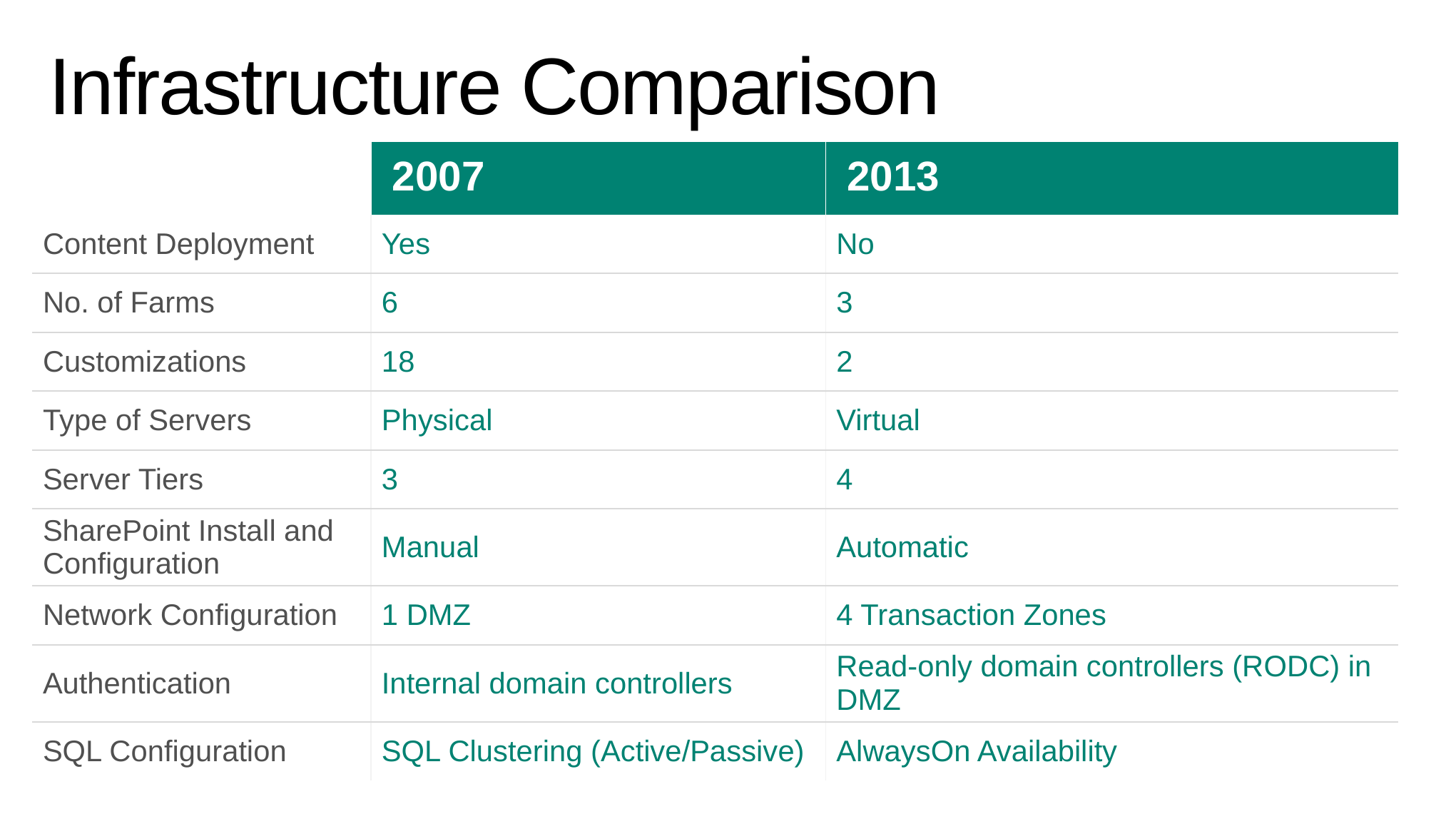

# Infrastructure Comparison
|  | 2007 | 2013 |
| --- | --- | --- |
| Content Deployment | Yes | No |
| No. of Farms | 6 | 3 |
| Customizations | 18 | 2 |
| Type of Servers | Physical | Virtual |
| Server Tiers | 3 | 4 |
| SharePoint Install and Configuration | Manual | Automatic |
| Network Configuration | 1 DMZ | 4 Transaction Zones |
| Authentication | Internal domain controllers | Read-only domain controllers (RODC) in DMZ |
| SQL Configuration | SQL Clustering (Active/Passive) | AlwaysOn Availability |